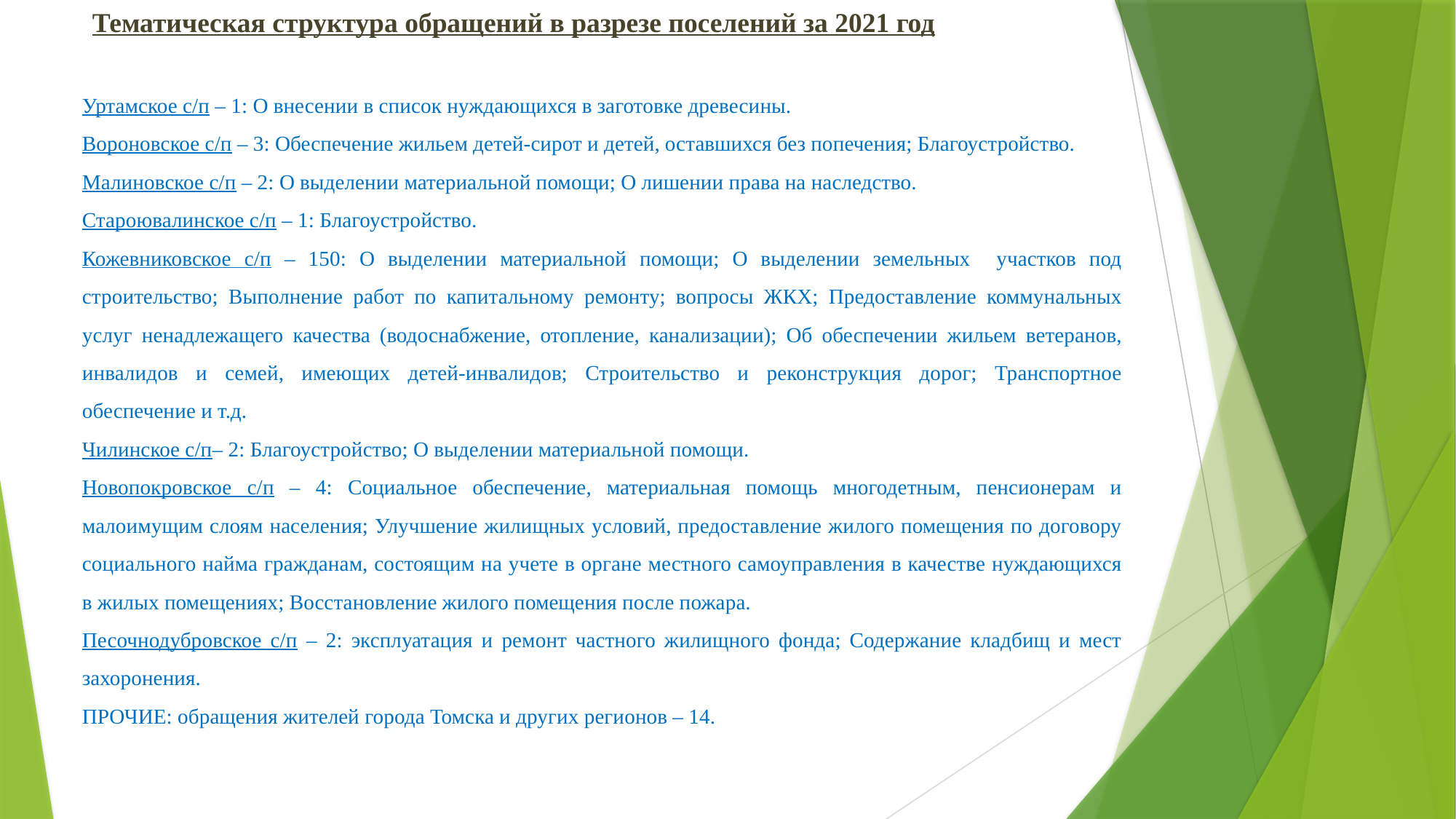

Тематическая структура обращений в разрезе поселений за 2021 год
Уртамское с/п – 1: О внесении в список нуждающихся в заготовке древесины.
Вороновское с/п – 3: Обеспечение жильем детей-сирот и детей, оставшихся без попечения; Благоустройство.
Малиновское с/п – 2: О выделении материальной помощи; О лишении права на наследство.
Староювалинское с/п – 1: Благоустройство.
Кожевниковское с/п – 150: О выделении материальной помощи; О выделении земельных  участков под строительство; Выполнение работ по капитальному ремонту; вопросы ЖКХ; Предоставление коммунальных услуг ненадлежащего качества (водоснабжение, отопление, канализации); Об обеспечении жильем ветеранов, инвалидов и семей, имеющих детей-инвалидов; Строительство и реконструкция дорог; Транспортное обеспечение и т.д.
Чилинское с/п– 2: Благоустройство; О выделении материальной помощи.
Новопокровское с/п – 4: Социальное обеспечение, материальная помощь многодетным, пенсионерам и малоимущим слоям населения; Улучшение жилищных условий, предоставление жилого помещения по договору социального найма гражданам, состоящим на учете в органе местного самоуправления в качестве нуждающихся в жилых помещениях; Восстановление жилого помещения после пожара.
Песочнодубровское с/п – 2: эксплуатация и ремонт частного жилищного фонда; Содержание кладбищ и мест захоронения.
ПРОЧИЕ: обращения жителей города Томска и других регионов – 14.